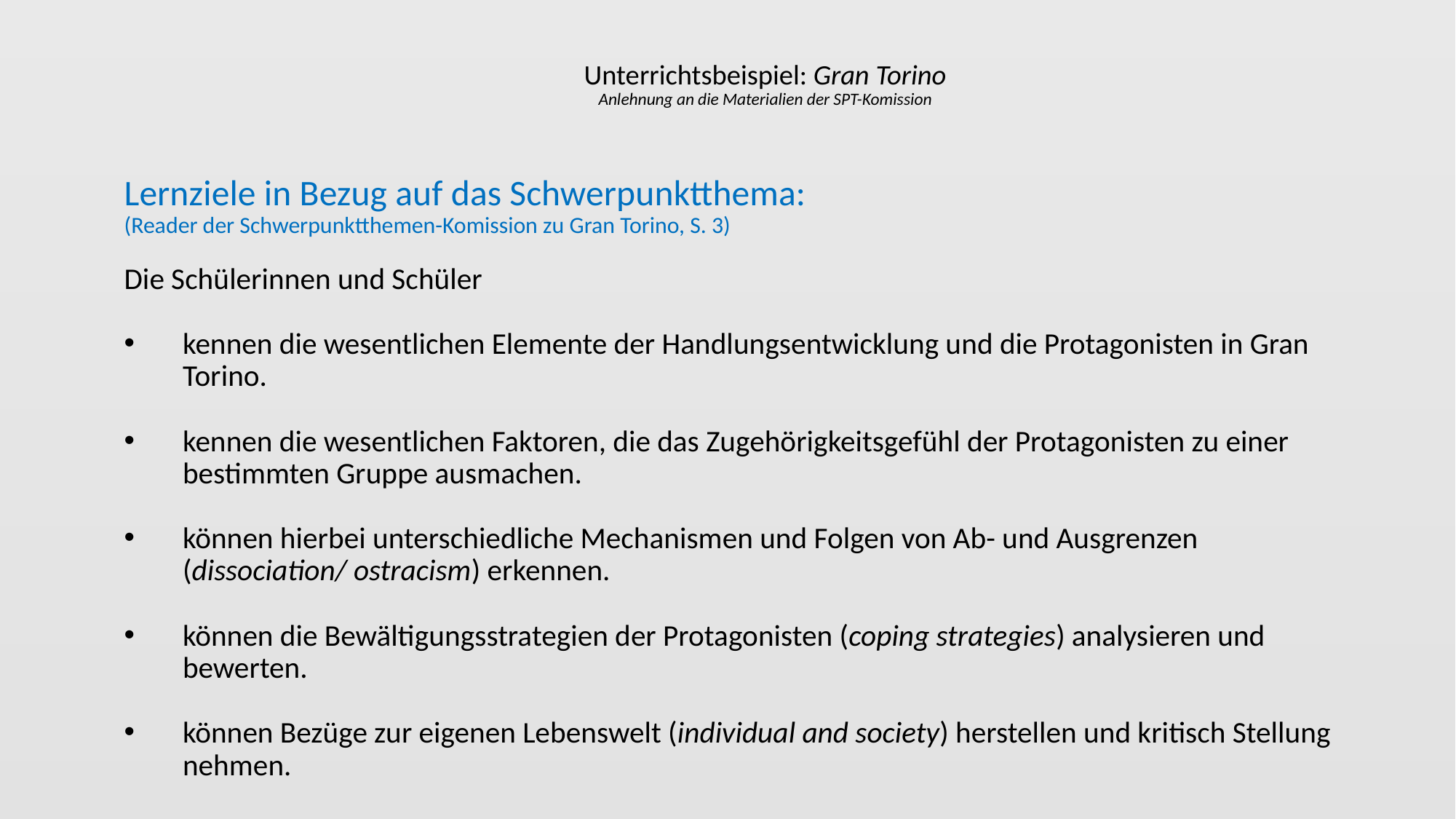

# Unterrichtsbeispiel: Gran Torino Anlehnung an die Materialien der SPT-Komission
Lernziele in Bezug auf das Schwerpunktthema:
(Reader der Schwerpunktthemen-Komission zu Gran Torino, S. 3)

Die Schülerinnen und Schüler

kennen die wesentlichen Elemente der Handlungsentwicklung und die Protagonisten in Gran Torino.

kennen die wesentlichen Faktoren, die das Zugehörigkeitsgefühl der Protagonisten zu einer bestimmten Gruppe ausmachen.

können hierbei unterschiedliche Mechanismen und Folgen von Ab- und Ausgrenzen (dissociation/ ostracism) erkennen.

können die Bewältigungsstrategien der Protagonisten (coping strategies) analysieren und bewerten.

können Bezüge zur eigenen Lebenswelt (individual and society) herstellen und kritisch Stellung nehmen.